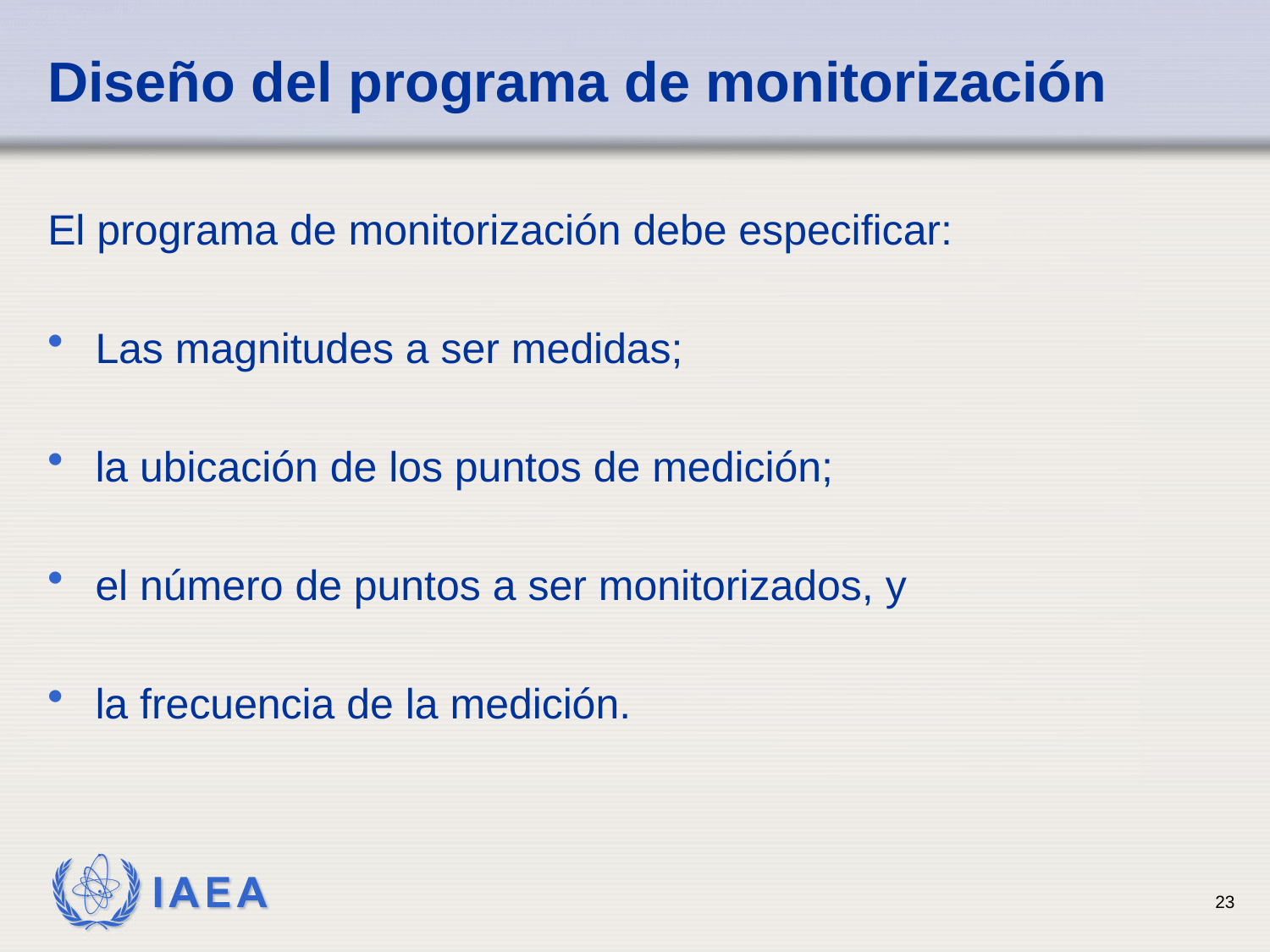

# Diseño del programa de monitorización
El programa de monitorización debe especificar:

Las magnitudes a ser medidas;

la ubicación de los puntos de medición;

el número de puntos a ser monitorizados, y

la frecuencia de la medición.

23